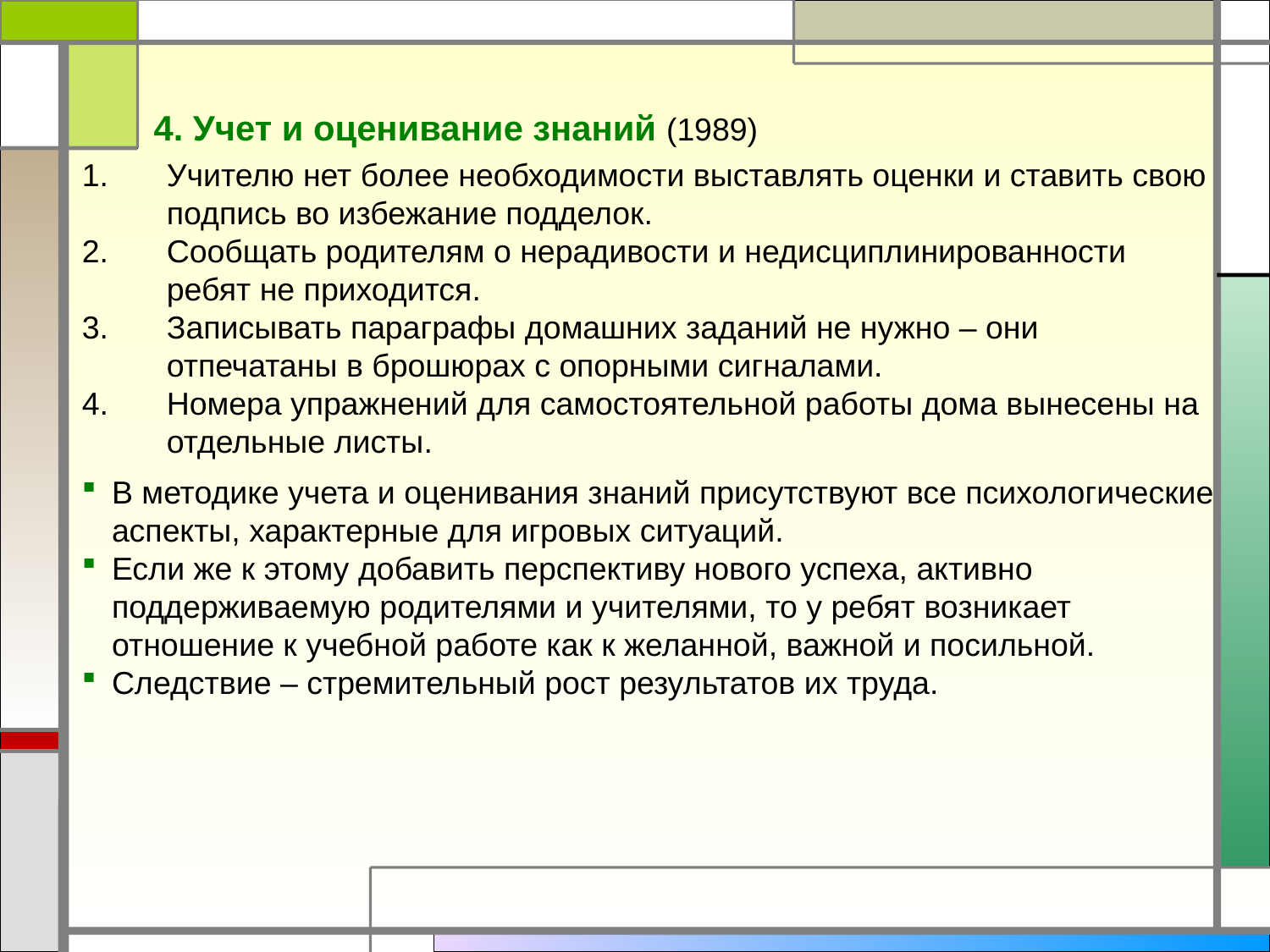

4. Учет и оценивание знаний (1989)
Учителю нет более необходимости выставлять оценки и ставить свою подпись во избежание подделок.
Сообщать родителям о нерадивости и недисциплинированности ребят не приходится.
Записывать параграфы домашних заданий не нужно – они отпечатаны в брошюрах с опорными сигналами.
Номера упражнений для самостоятельной работы дома вынесены на отдельные листы.
В методике учета и оценивания знаний присутствуют все психологические аспекты, характерные для игровых ситуаций.
Если же к этому добавить перспективу нового успеха, активно поддерживаемую родителями и учителями, то у ребят возникает отношение к учебной работе как к желанной, важной и посильной.
Следствие – стремительный рост результатов их труда.